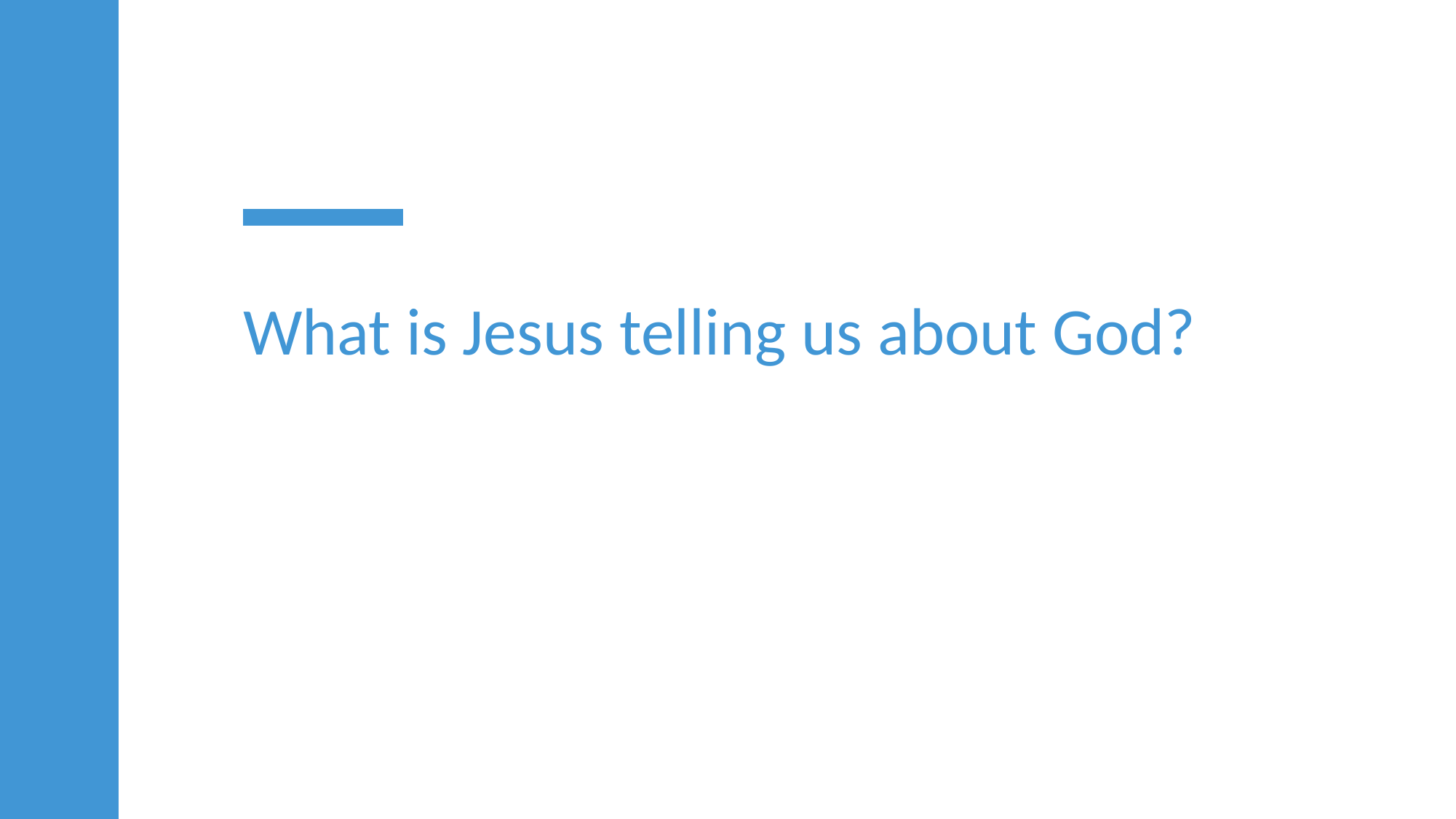

What is Jesus telling us about God?